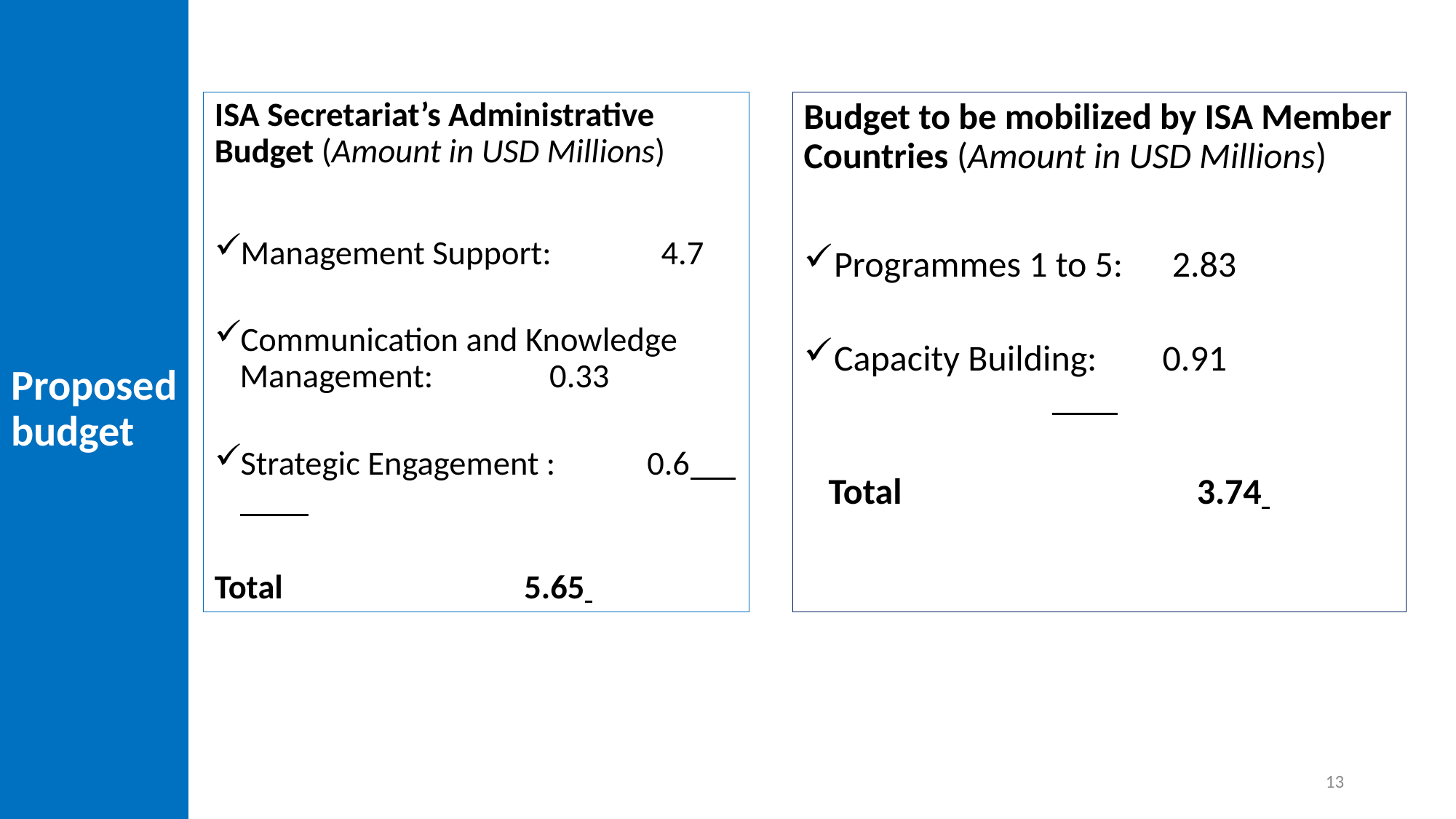

Proposed budget
ISA Secretariat’s Administrative Budget (Amount in USD Millions)

Management Support:   	  4.7
Communication and Knowledge Management:	              0.33
Strategic Engagement :            0.6
Total                		              5.65

Budget to be mobilized by ISA Member Countries (Amount in USD Millions)

Programmes 1 to 5:      2.83
Capacity Building:        0.91
                                                                            Total                                    3.74
13